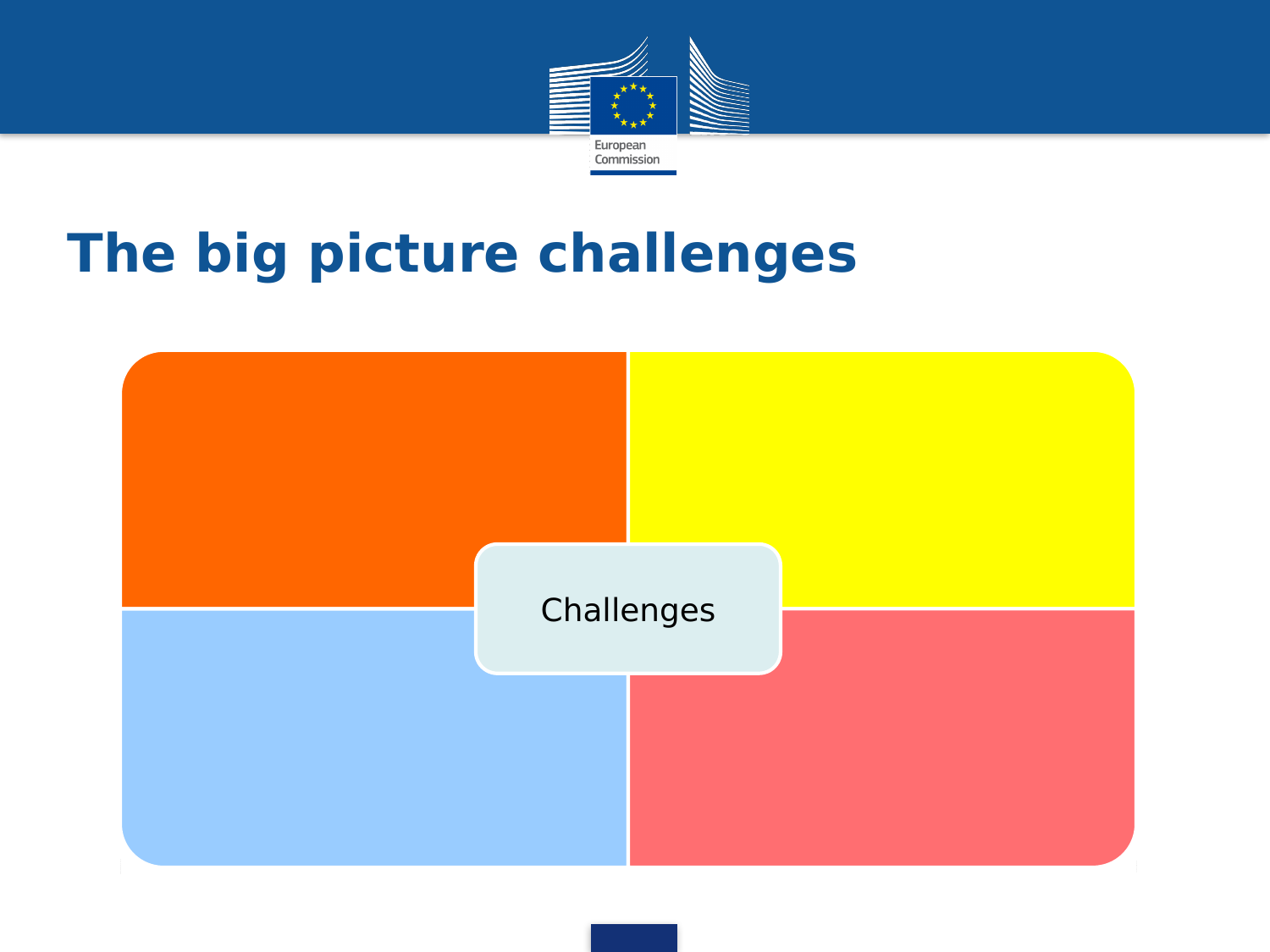

# The big picture challenges
Be realistic (and innovative) about support options
Challenges
Define and measure capacity results